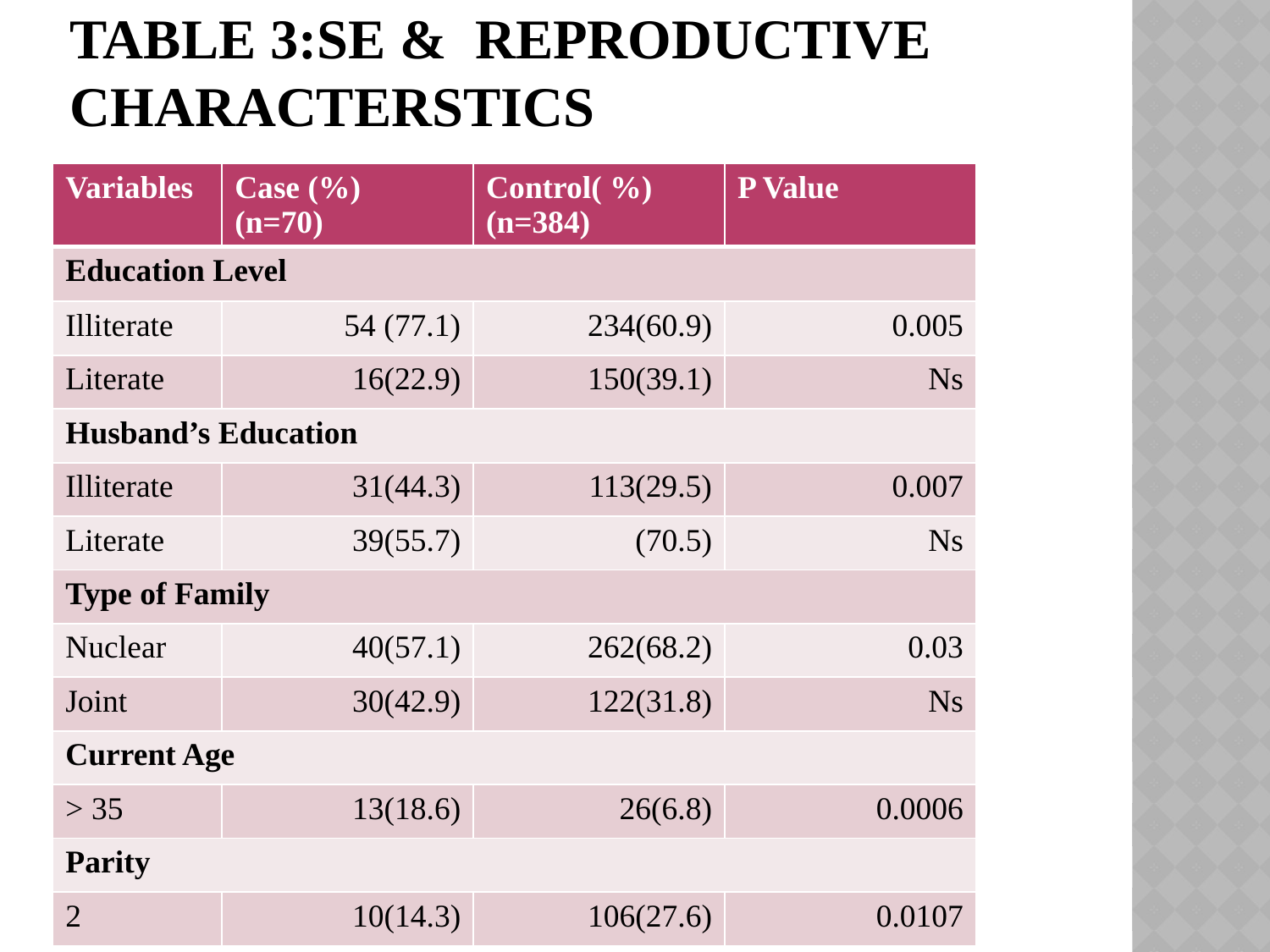

# TABLE 3:SE &  REPRODUCTIVE CHARACTERSTICS
| Variables | Case (%) (n=70) | Control( %) (n=384) | P Value |
| --- | --- | --- | --- |
| Education Level |  |  |  |
| Illiterate | 54 (77.1) | 234(60.9) | 0.005 |
| Literate | 16(22.9) | 150(39.1) | Ns |
| Husband’s Education |  |  |  |
| Illiterate | 31(44.3) | 113(29.5) | 0.007 |
| Literate | 39(55.7) | (70.5) | Ns |
| Type of Family |  |  |  |
| Nuclear | 40(57.1) | 262(68.2) | 0.03 |
| Joint | 30(42.9) | 122(31.8) | Ns |
| Current Age |  |  |  |
| > 35 | 13(18.6) | 26(6.8) | 0.0006 |
| Parity |  |  |  |
| 2 | 10(14.3) | 106(27.6) | 0.0107 |